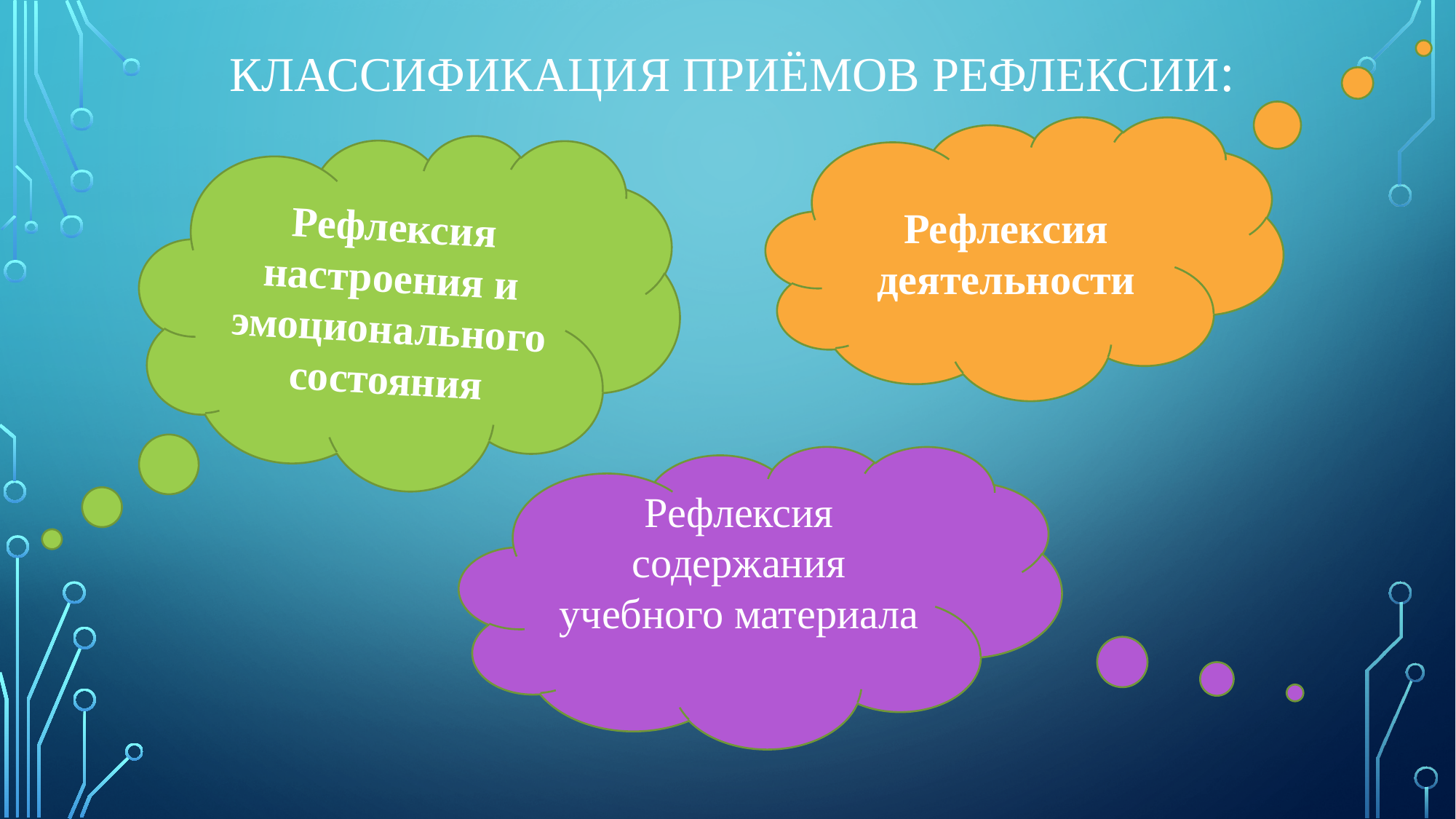

# Классификация приёмов рефлексии:
Рефлексия деятельности
Рефлексия настроения и
эмоционального
состояния
Рефлексия содержания учебного материала